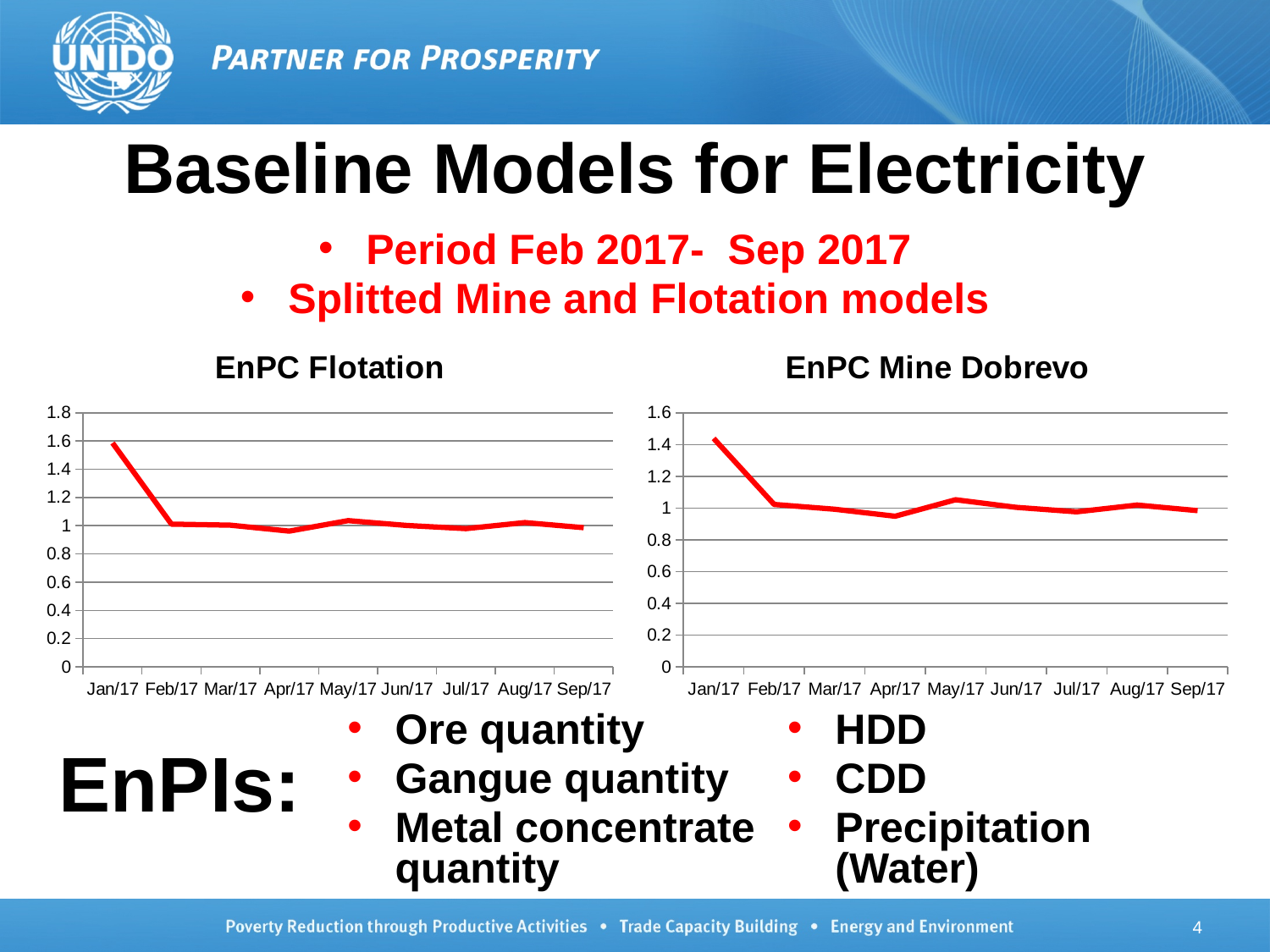

Baseline Models for Electricity
Period Feb 2017-  Sep 2017
Splitted Mine and Flotation models

### Chart: EnPC Flotation

| Category | EnPC |
|---|---|
| 42736 | 1.5859424687752401 |
| 42767 | 1.0108149590208328 |
| 42795 | 1.0033455605548667 |
| 42826 | 0.9612689760306526 |
| 42856 | 1.0356151545816208 |
| 42887 | 1.0013125037083794 |
| 42917 | 0.978804436417857 |
| 42948 | 1.0219099859356278 |
| 42979 | 0.9858289090371913 |

### Chart: EnPC Mine Dobrevo

| Category | EnPC |
|---|---|
| 42736 | 1.4385529187544195 |
| 42767 | 1.0226473242870069 |
| 42795 | 0.9925829095211485 |
| 42826 | 0.9485407702607096 |
| 42856 | 1.0524390320767198 |
| 42887 | 1.004377606450205 |
| 42917 | 0.976216444841919 |
| 42948 | 1.018954599493028 |
| 42979 | 0.9838652852864831 |
Ore quantity
Gangue quantity
Metal concentrate quantity

HDD
CDD
Precipitation (Water)

EnPIs:
4